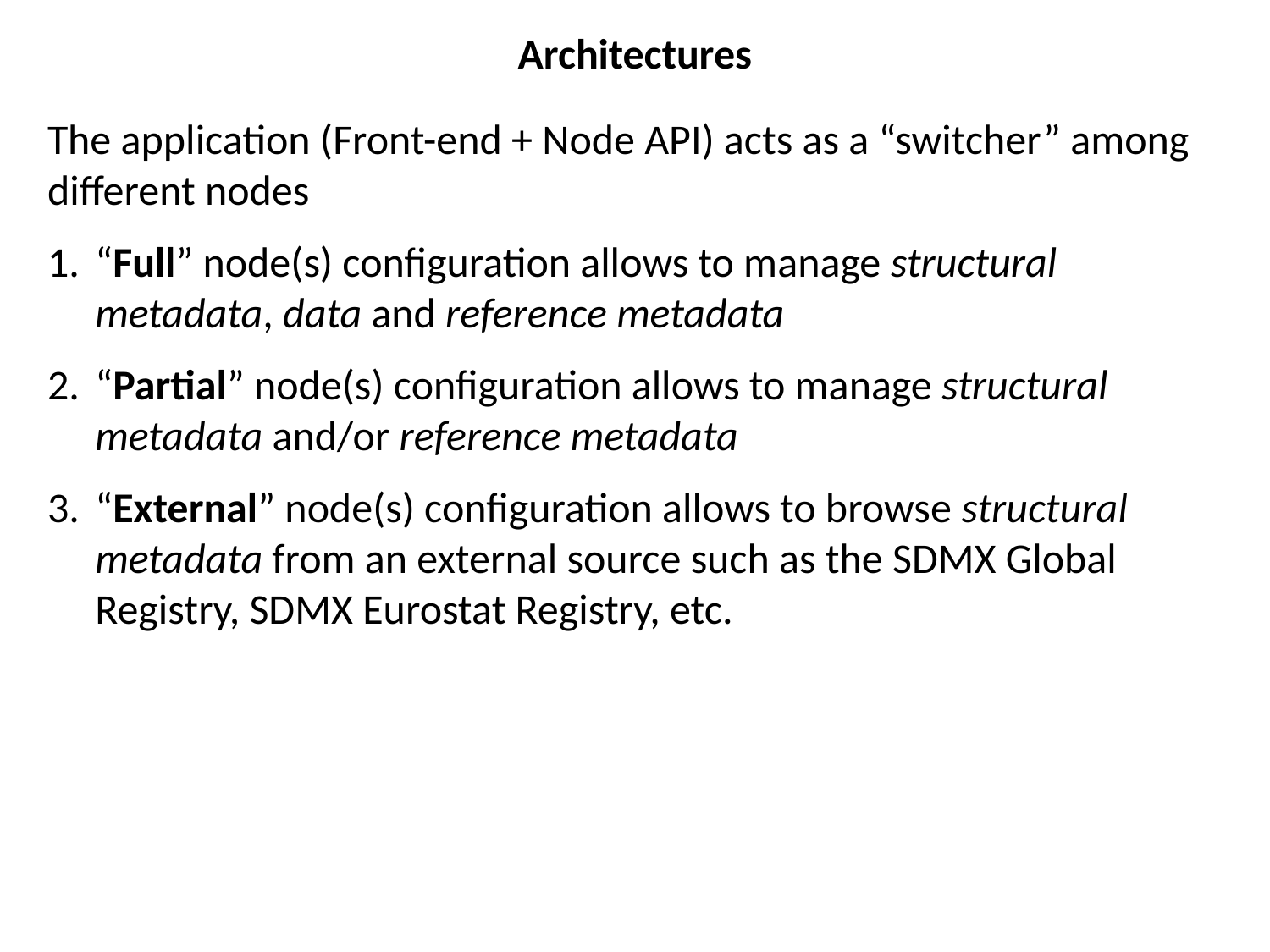

Architectures
The application (Front-end + Node API) acts as a “switcher” among different nodes
“Full” node(s) configuration allows to manage structural metadata, data and reference metadata
“Partial” node(s) configuration allows to manage structural metadata and/or reference metadata
“External” node(s) configuration allows to browse structural metadata from an external source such as the SDMX Global Registry, SDMX Eurostat Registry, etc.